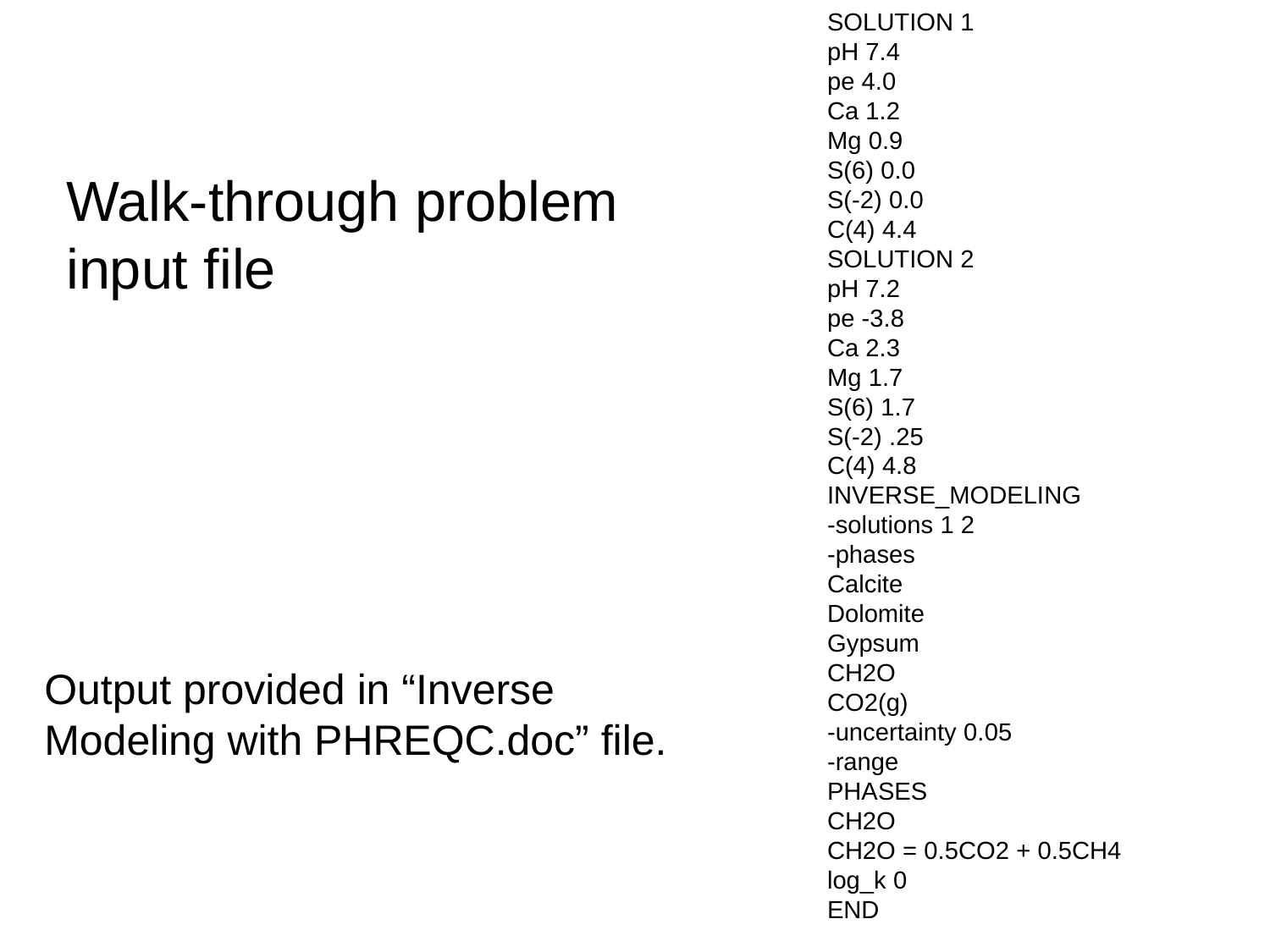

SOLUTION 1
pH 7.4
pe 4.0
Ca 1.2
Mg 0.9
S(6) 0.0
S(-2) 0.0
C(4) 4.4
SOLUTION 2
pH 7.2
pe -3.8
Ca 2.3
Mg 1.7
S(6) 1.7
S(-2) .25
C(4) 4.8
INVERSE_MODELING
-solutions 1 2
-phases
Calcite
Dolomite
Gypsum
CH2O
CO2(g)
-uncertainty 0.05
-range
PHASES
CH2O
CH2O = 0.5CO2 + 0.5CH4
log_k 0
END
Walk-through problem
input file
Output provided in “Inverse Modeling with PHREQC.doc” file.